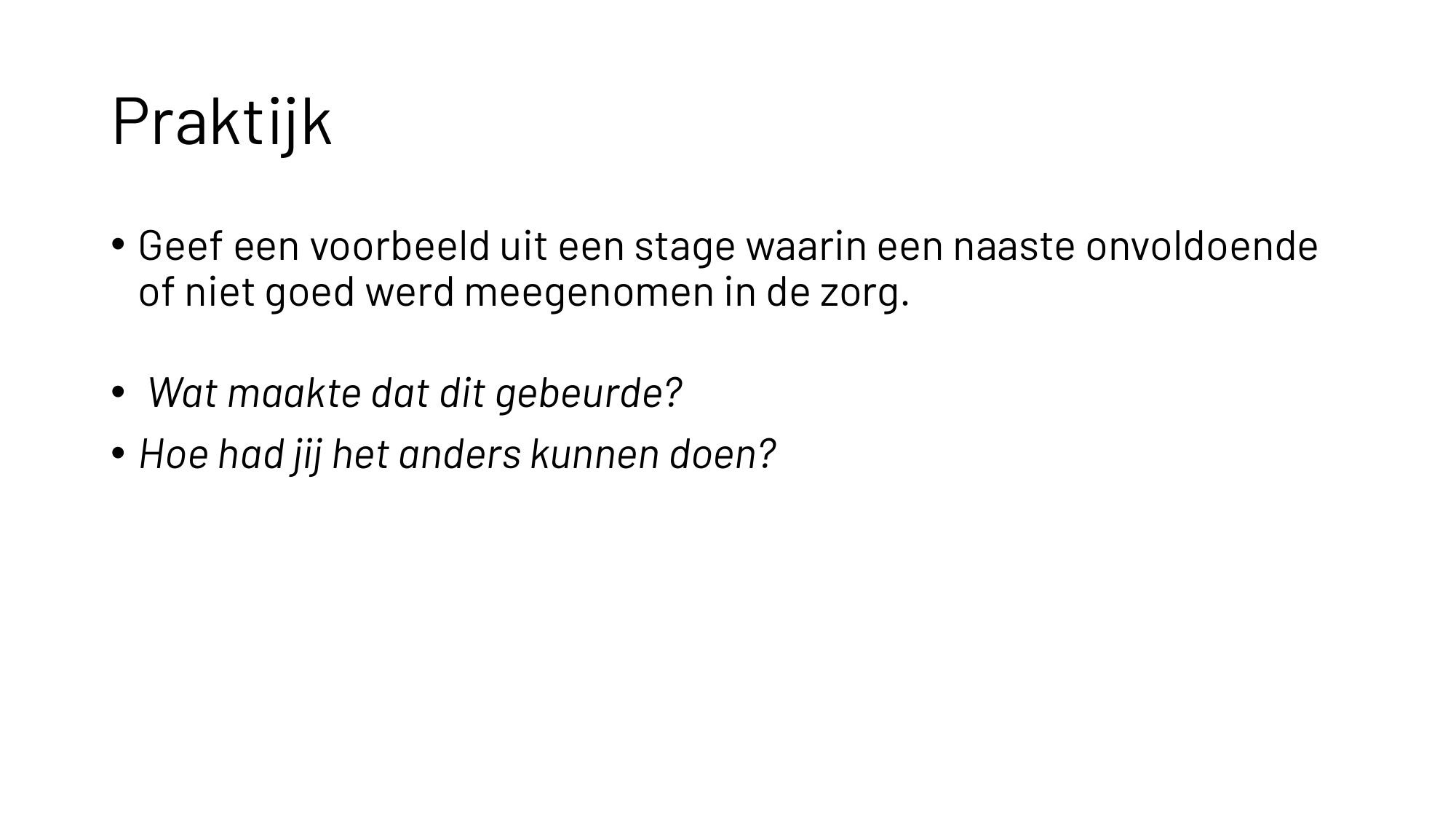

# Praktijk
Geef een voorbeeld uit een stage waarin een naaste onvoldoende of niet goed werd meegenomen in de zorg.

 Wat maakte dat dit gebeurde?
Hoe had jij het anders kunnen doen?